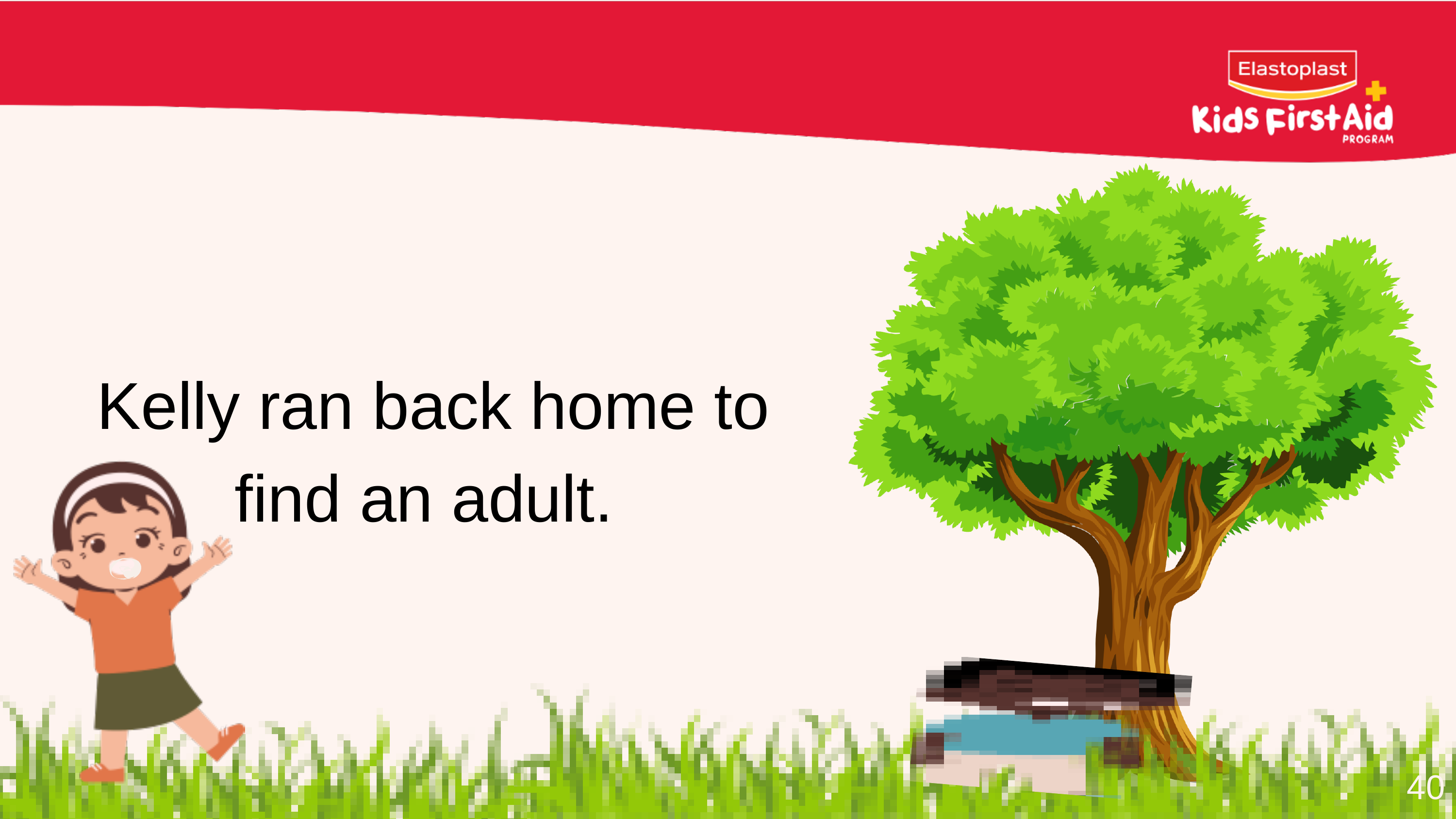

Kelly ran back home to find an adult.

40